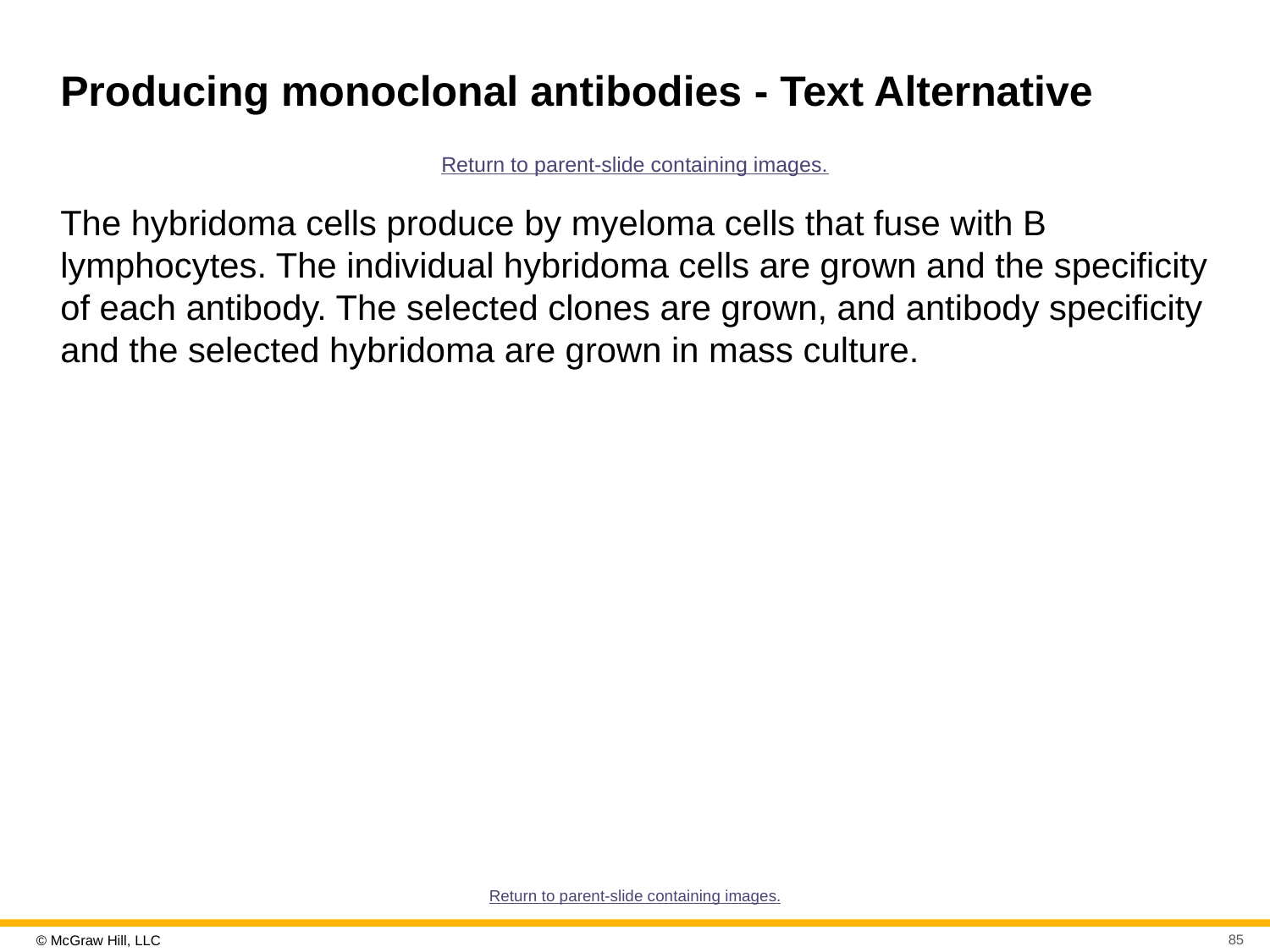

# Producing monoclonal antibodies - Text Alternative
Return to parent-slide containing images.
The hybridoma cells produce by myeloma cells that fuse with B lymphocytes. The individual hybridoma cells are grown and the specificity of each antibody. The selected clones are grown, and antibody specificity and the selected hybridoma are grown in mass culture.
Return to parent-slide containing images.
85